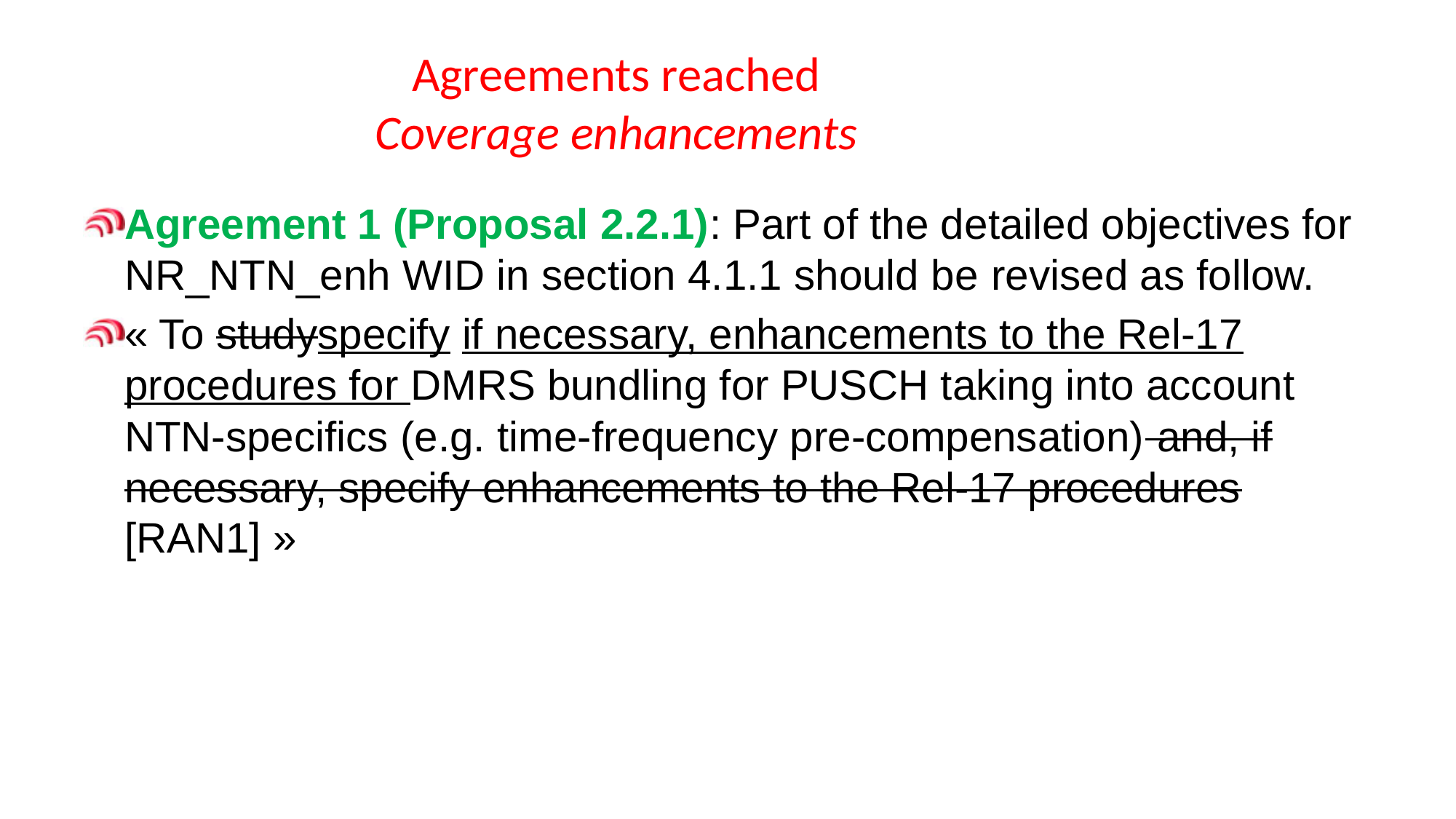

# Agreements reached Coverage enhancements
Agreement 1 (Proposal 2.2.1): Part of the detailed objectives for NR_NTN_enh WID in section 4.1.1 should be revised as follow.
« To studyspecify if necessary, enhancements to the Rel-17 procedures for DMRS bundling for PUSCH taking into account NTN-specifics (e.g. time-frequency pre-compensation) and, if necessary, specify enhancements to the Rel-17 procedures [RAN1] »